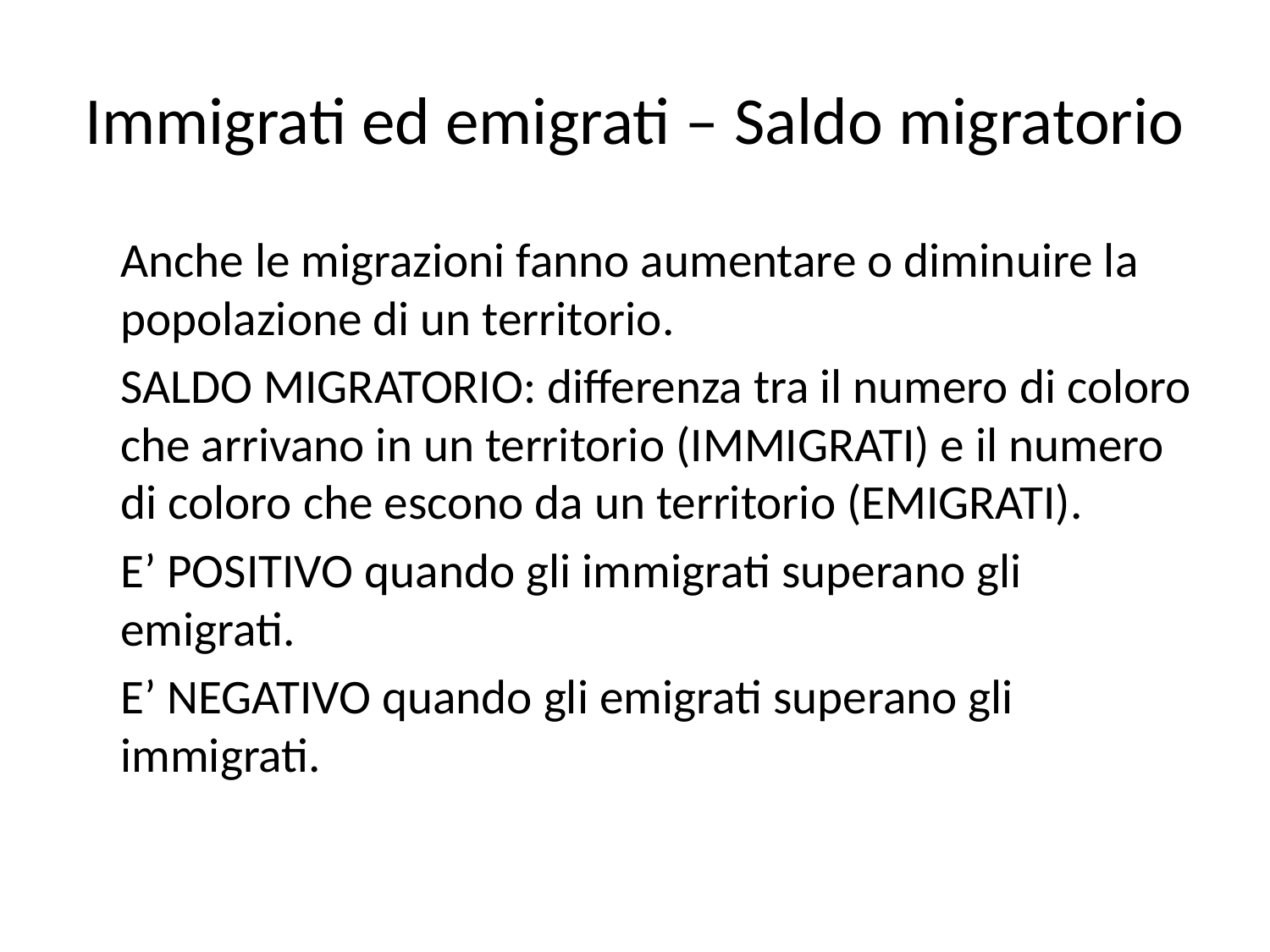

# Immigrati ed emigrati – Saldo migratorio
	Anche le migrazioni fanno aumentare o diminuire la popolazione di un territorio.
	SALDO MIGRATORIO: differenza tra il numero di coloro che arrivano in un territorio (IMMIGRATI) e il numero di coloro che escono da un territorio (EMIGRATI).
	E’ POSITIVO quando gli immigrati superano gli emigrati.
	E’ NEGATIVO quando gli emigrati superano gli immigrati.